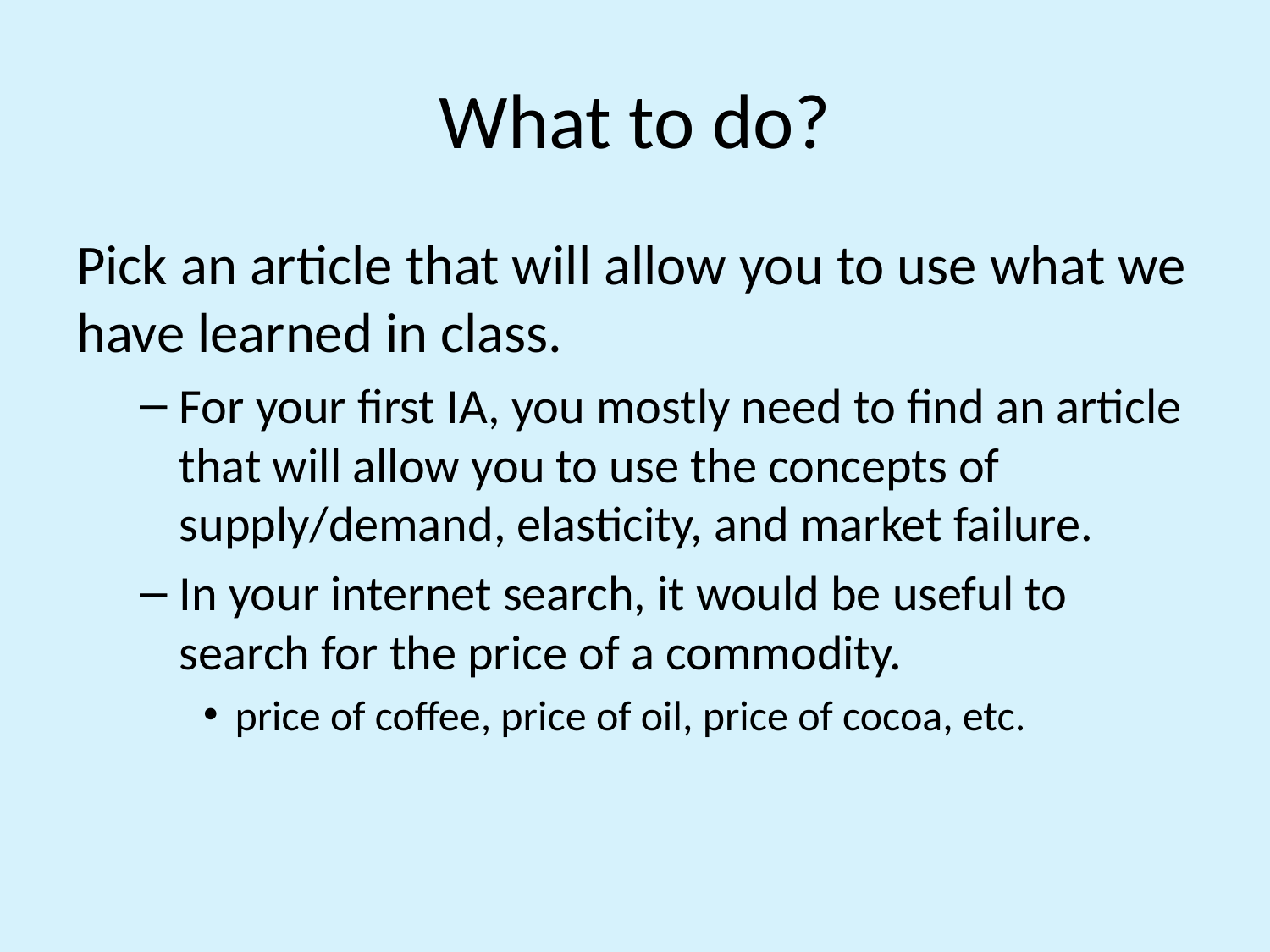

# What to do?
Pick an article that will allow you to use what we have learned in class.
For your first IA, you mostly need to find an article that will allow you to use the concepts of supply/demand, elasticity, and market failure.
In your internet search, it would be useful to search for the price of a commodity.
price of coffee, price of oil, price of cocoa, etc.